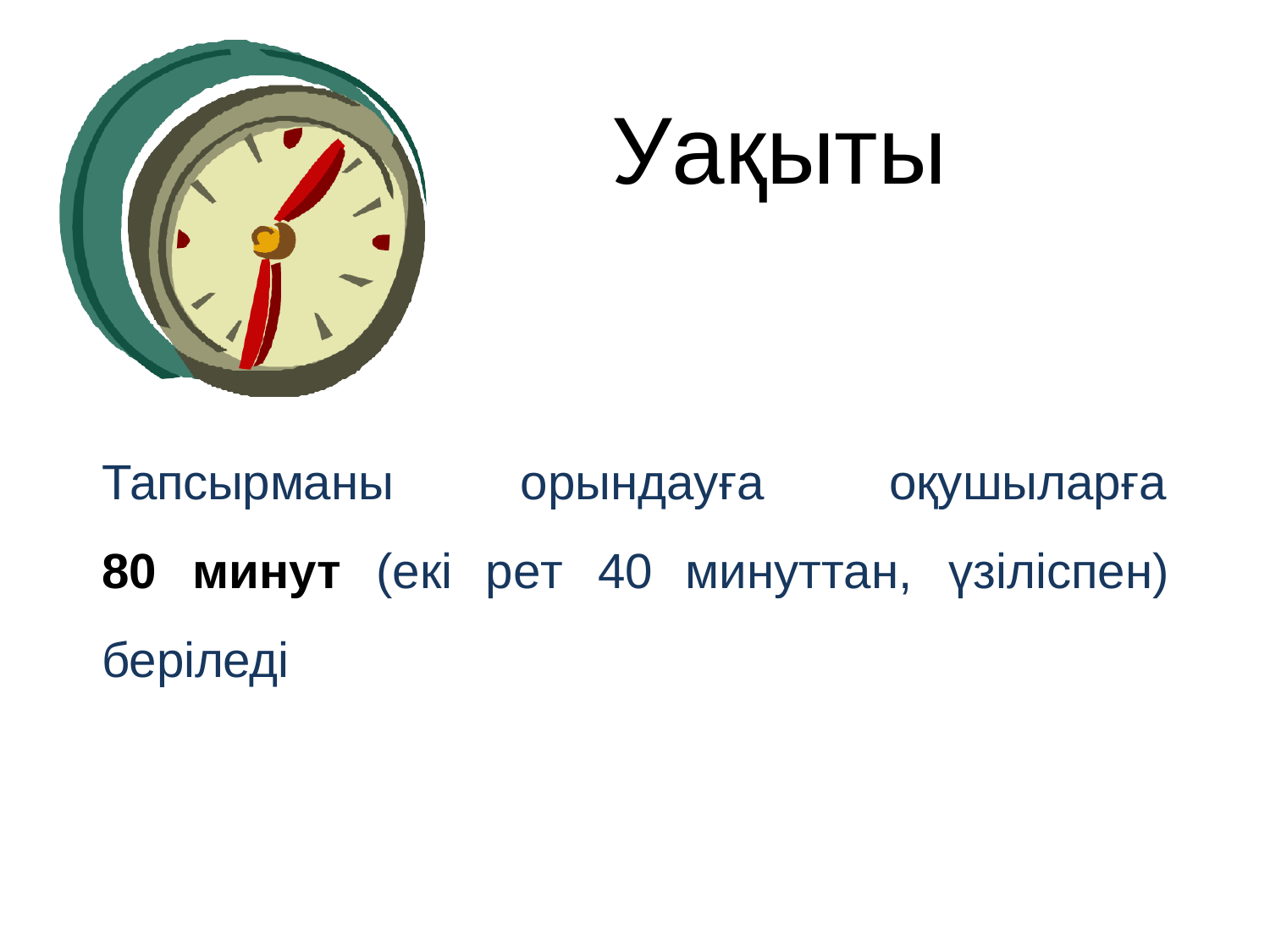

# Уақыты
Тапсырманы
80	минут	(екі
беріледі
орындауға
оқушыларға
рет	40
минуттан,	үзіліспен)